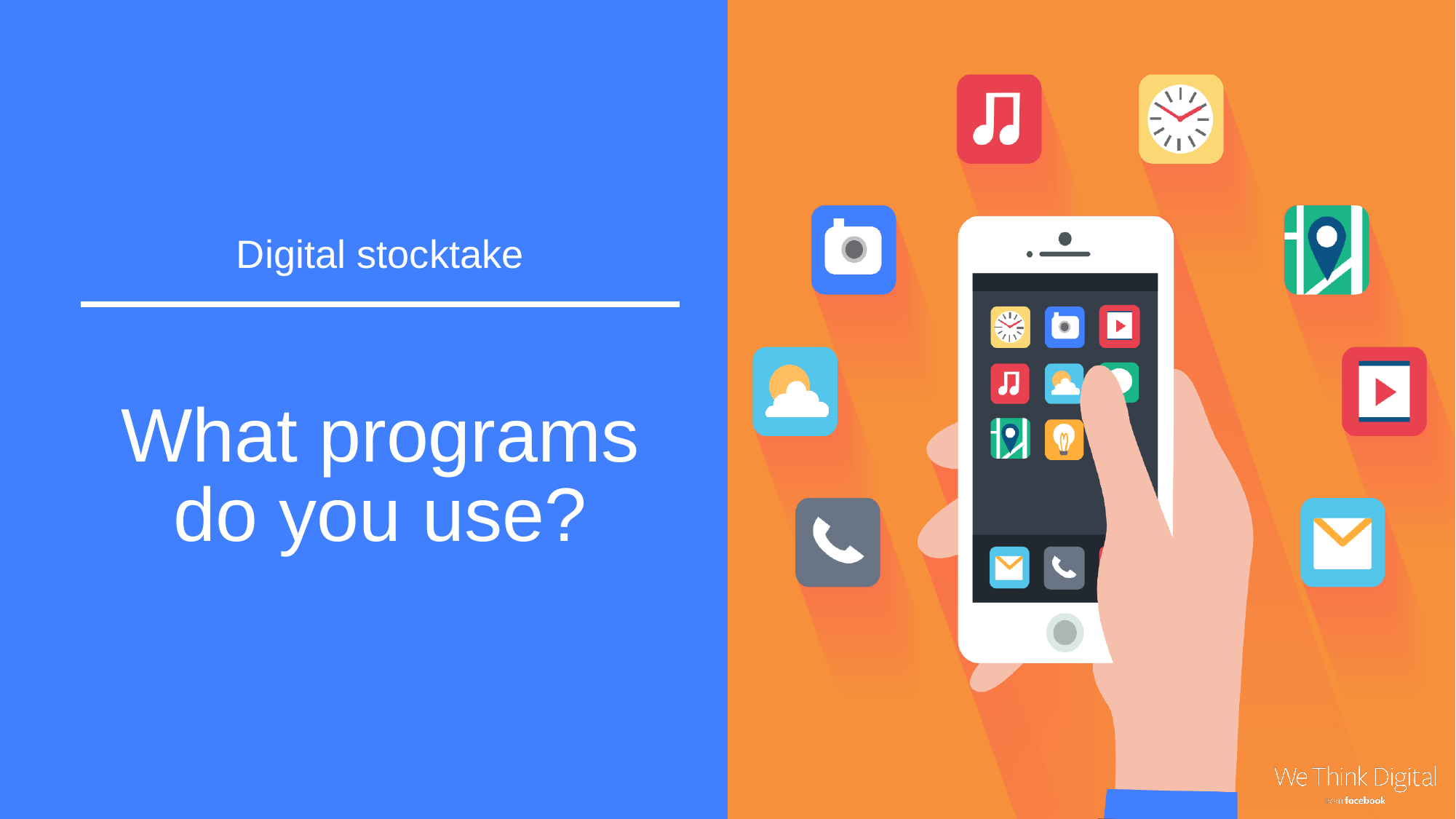

Digital stocktake

What programs
do you use?